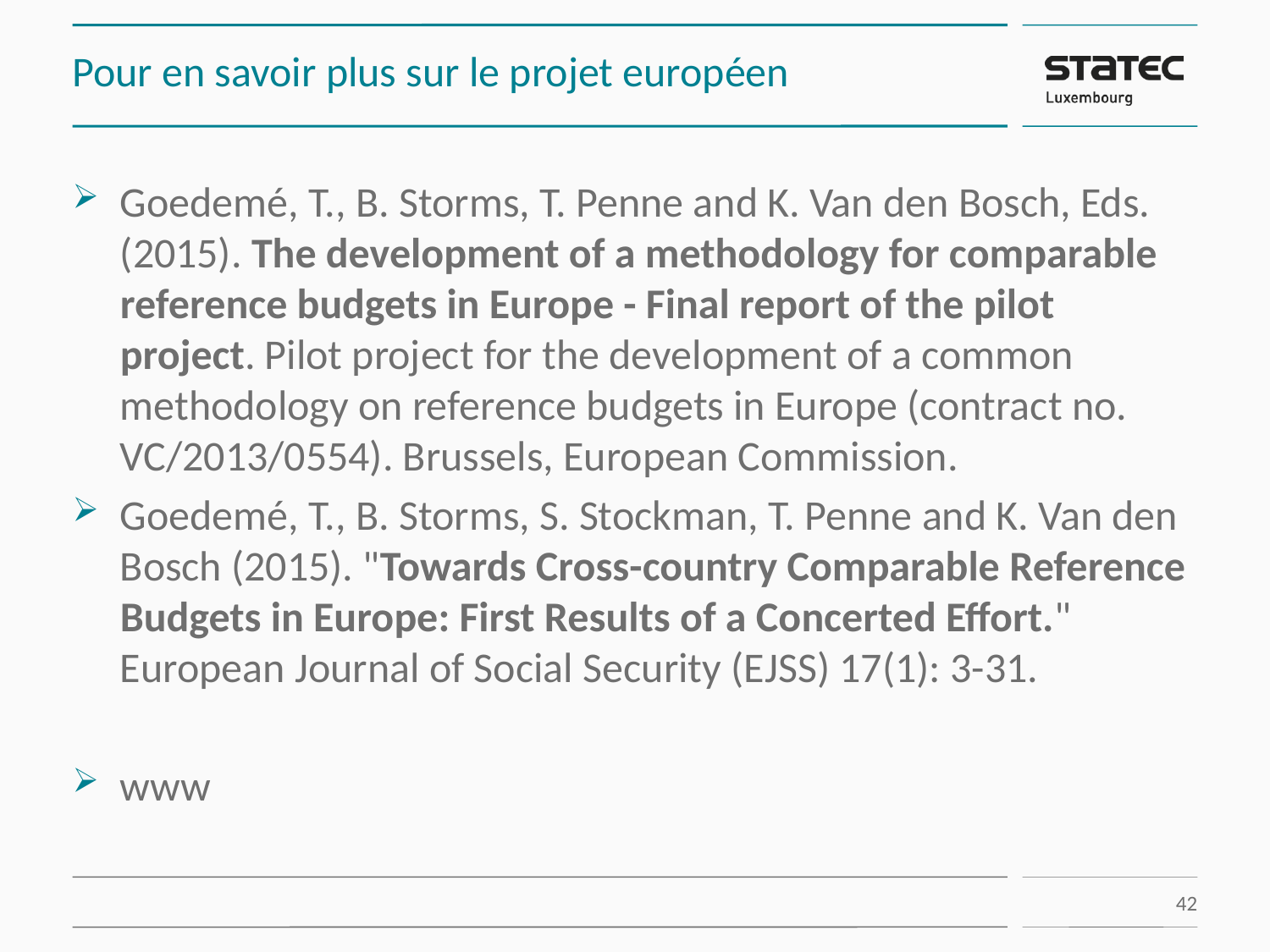

# Pour en savoir plus sur le projet européen
Goedemé, T., B. Storms, T. Penne and K. Van den Bosch, Eds. (2015). The development of a methodology for comparable reference budgets in Europe - Final report of the pilot project. Pilot project for the development of a common methodology on reference budgets in Europe (contract no. VC/2013/0554). Brussels, European Commission.
Goedemé, T., B. Storms, S. Stockman, T. Penne and K. Van den Bosch (2015). "Towards Cross-country Comparable Reference Budgets in Europe: First Results of a Concerted Effort." European Journal of Social Security (EJSS) 17(1): 3-31.

www
42